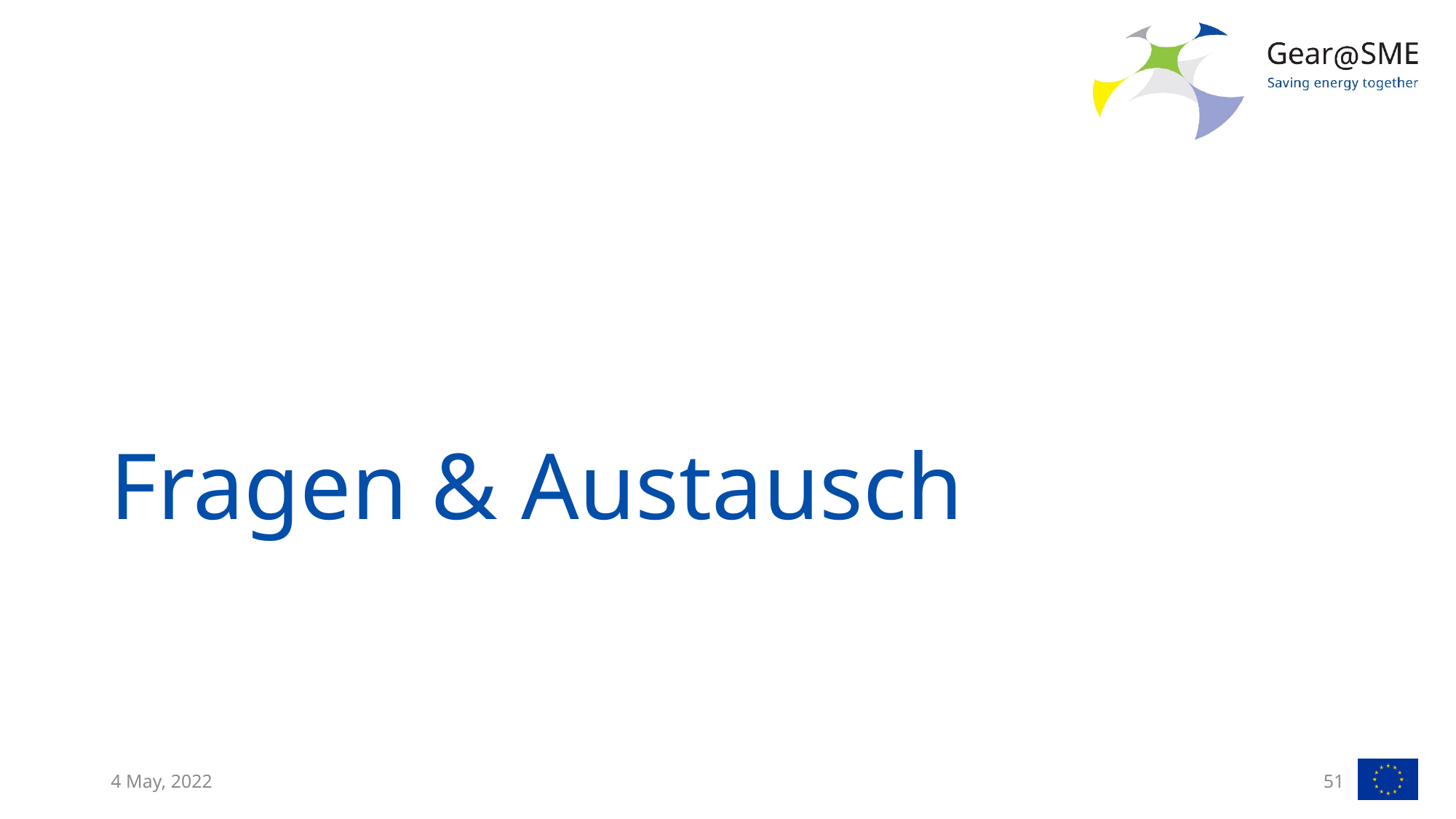

# Fragen & Austausch

4 May, 2022
51